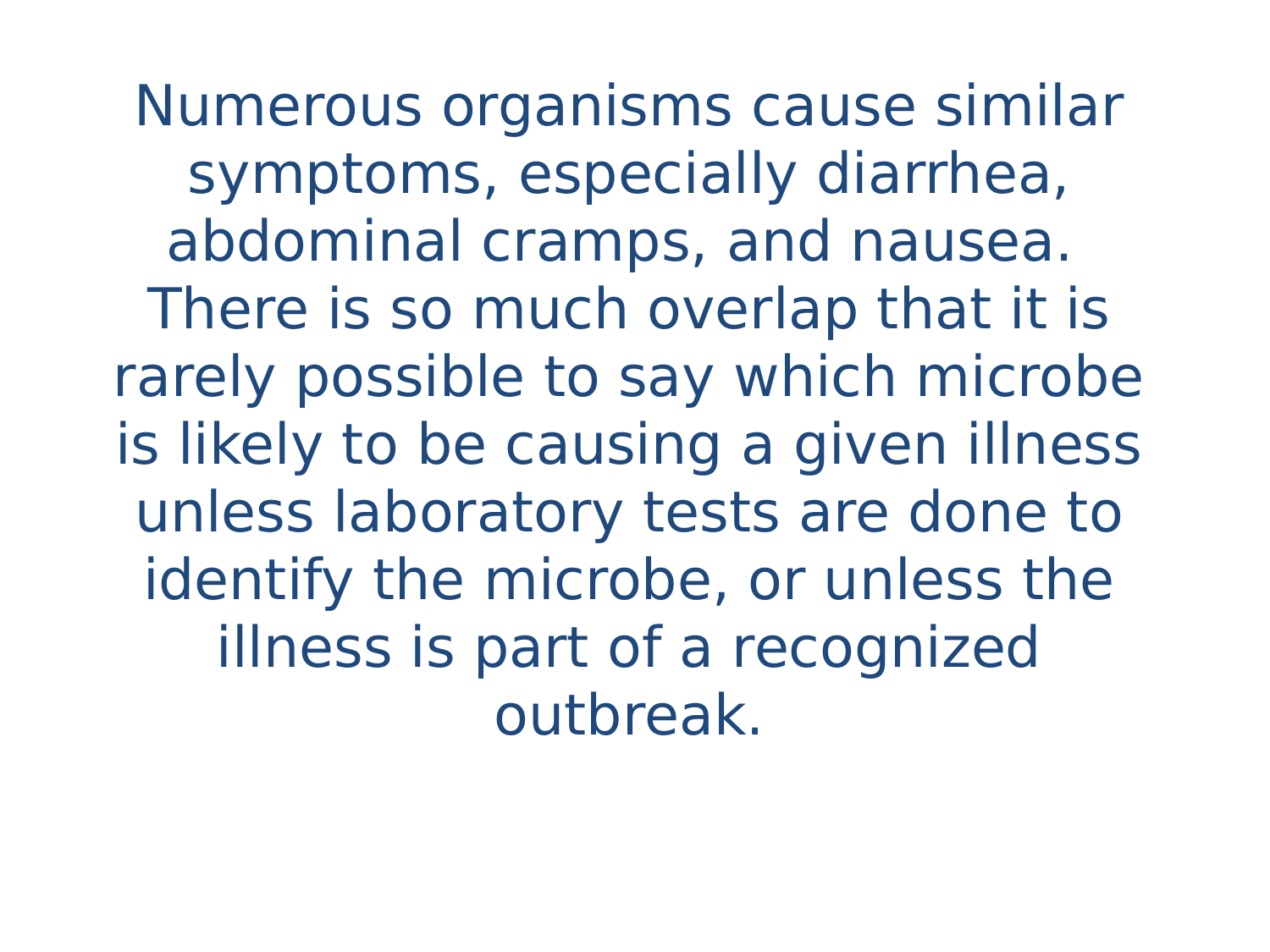

Numerous organisms cause similar symptoms, especially diarrhea, abdominal cramps, and nausea.  There is so much overlap that it is rarely possible to say which microbe is likely to be causing a given illness unless laboratory tests are done to identify the microbe, or unless the illness is part of a recognized outbreak.